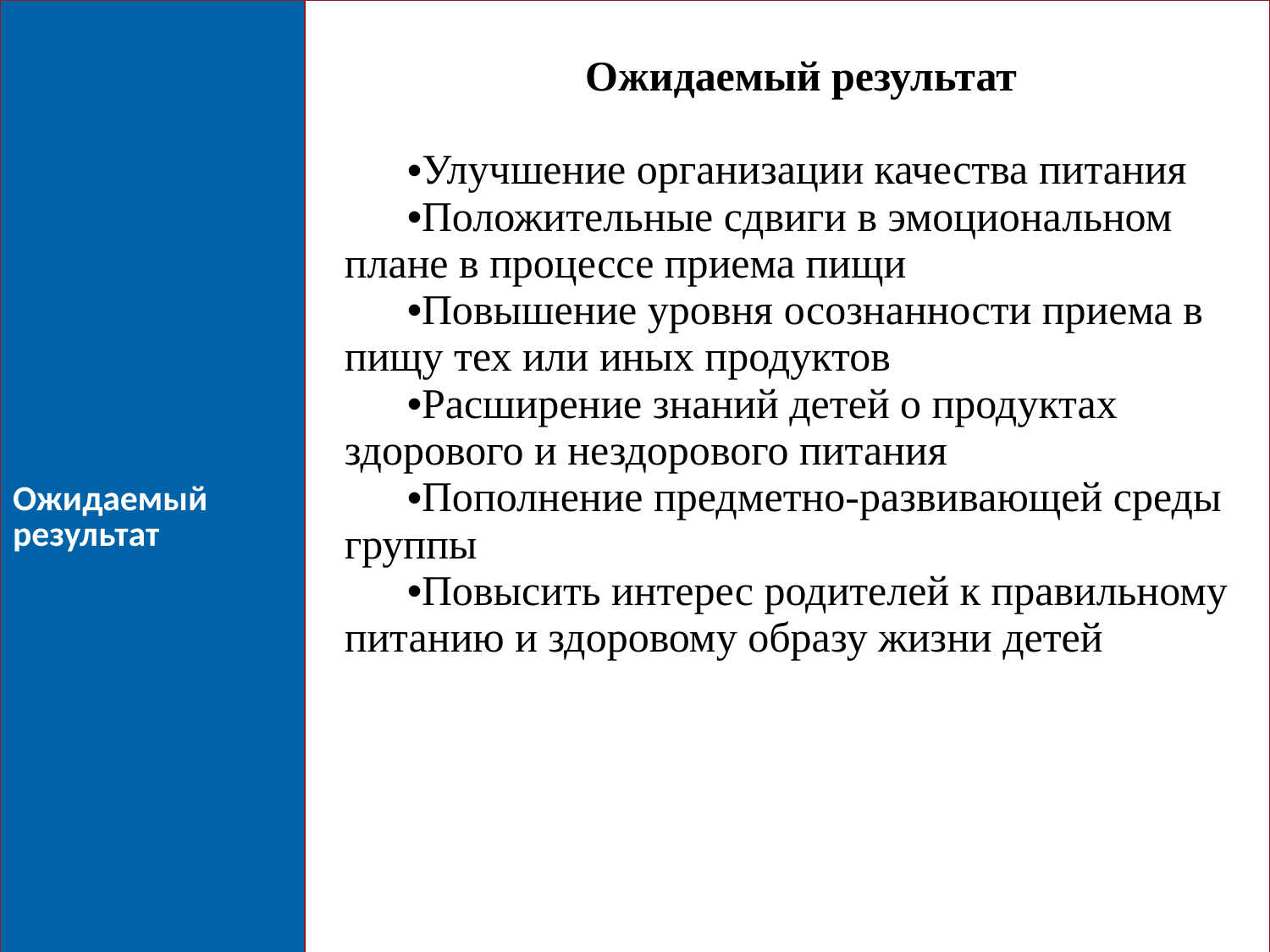

| Ожидаемый результат | Ожидаемый результат Улучшение организации качества питания Положительные сдвиги в эмоциональном плане в процессе приема пищи Повышение уровня осознанности приема в пищу тех или иных продуктов Расширение знаний детей о продуктах здорового и нездорового питания Пополнение предметно-развивающей среды группы Повысить интерес родителей к правильному питанию и здоровому образу жизни детей |
| --- | --- |
10